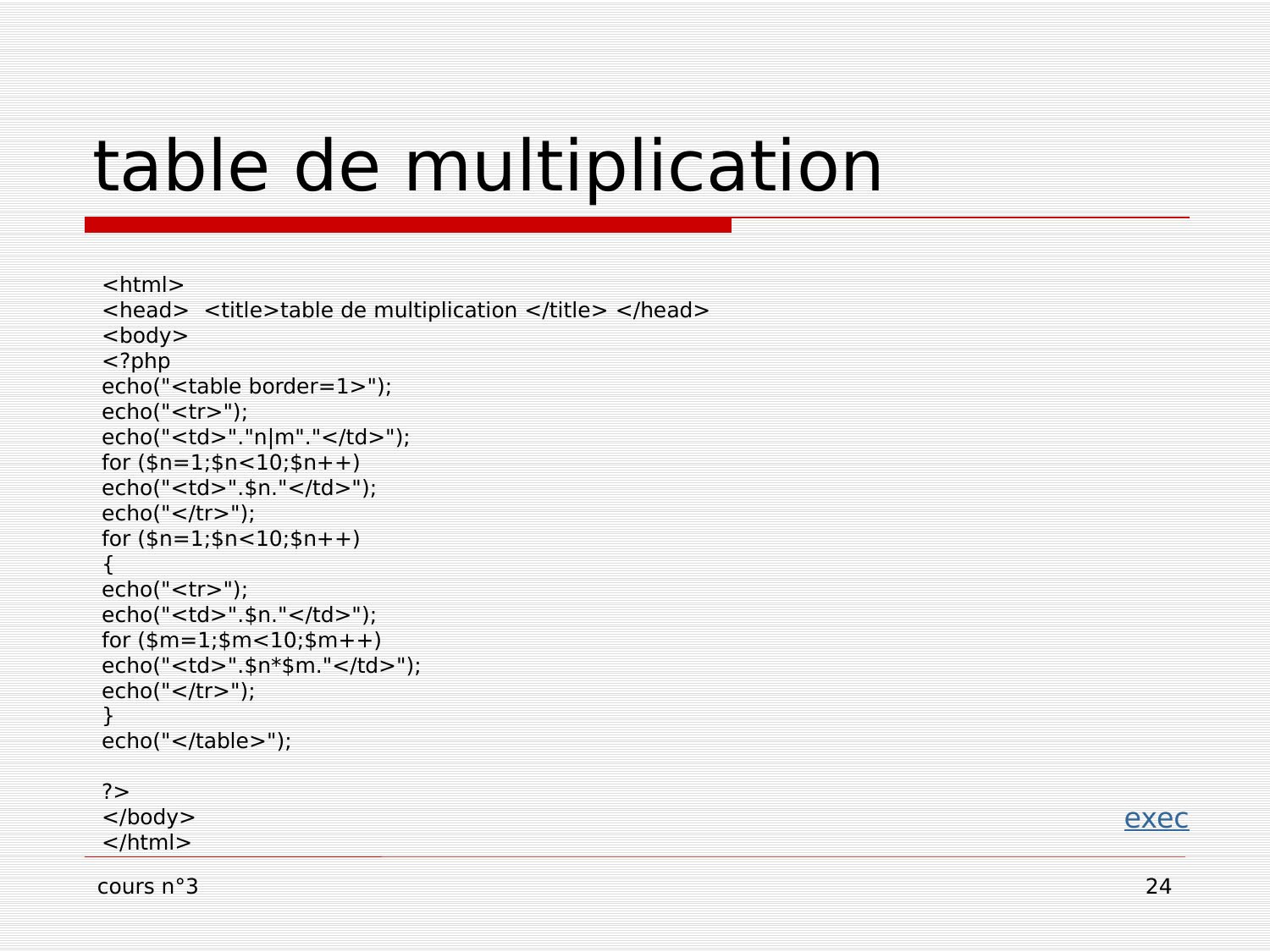

# table de multiplication

<html>
<head>  <title>table de multiplication </title> </head>
<body>
<?php
echo("<table border=1>");
echo("<tr>");
echo("<td>"."n|m"."</td>");
for ($n=1;$n<10;$n++)
echo("<td>".$n."</td>");
echo("</tr>");
for ($n=1;$n<10;$n++)
{
echo("<tr>");
echo("<td>".$n."</td>");
for ($m=1;$m<10;$m++)
echo("<td>".$n*$m."</td>");
echo("</tr>");
}
echo("</table>");

?>
</body>
</html>
exec
cours n°3
24